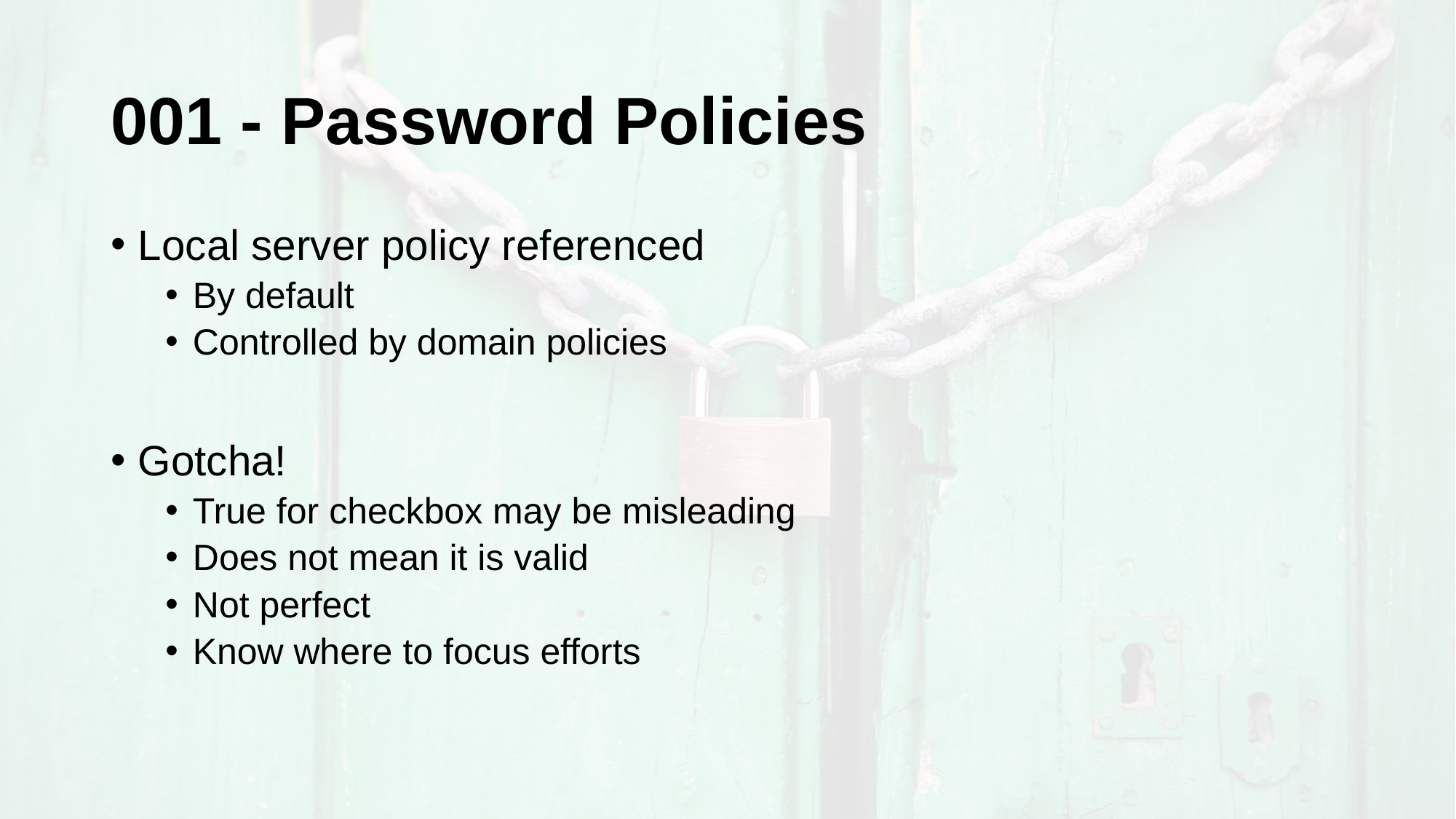

# 001 - Password Policies
Local server policy referenced
By default
Controlled by domain policies

Gotcha!
True for checkbox may be misleading
Does not mean it is valid
Not perfect
Know where to focus efforts